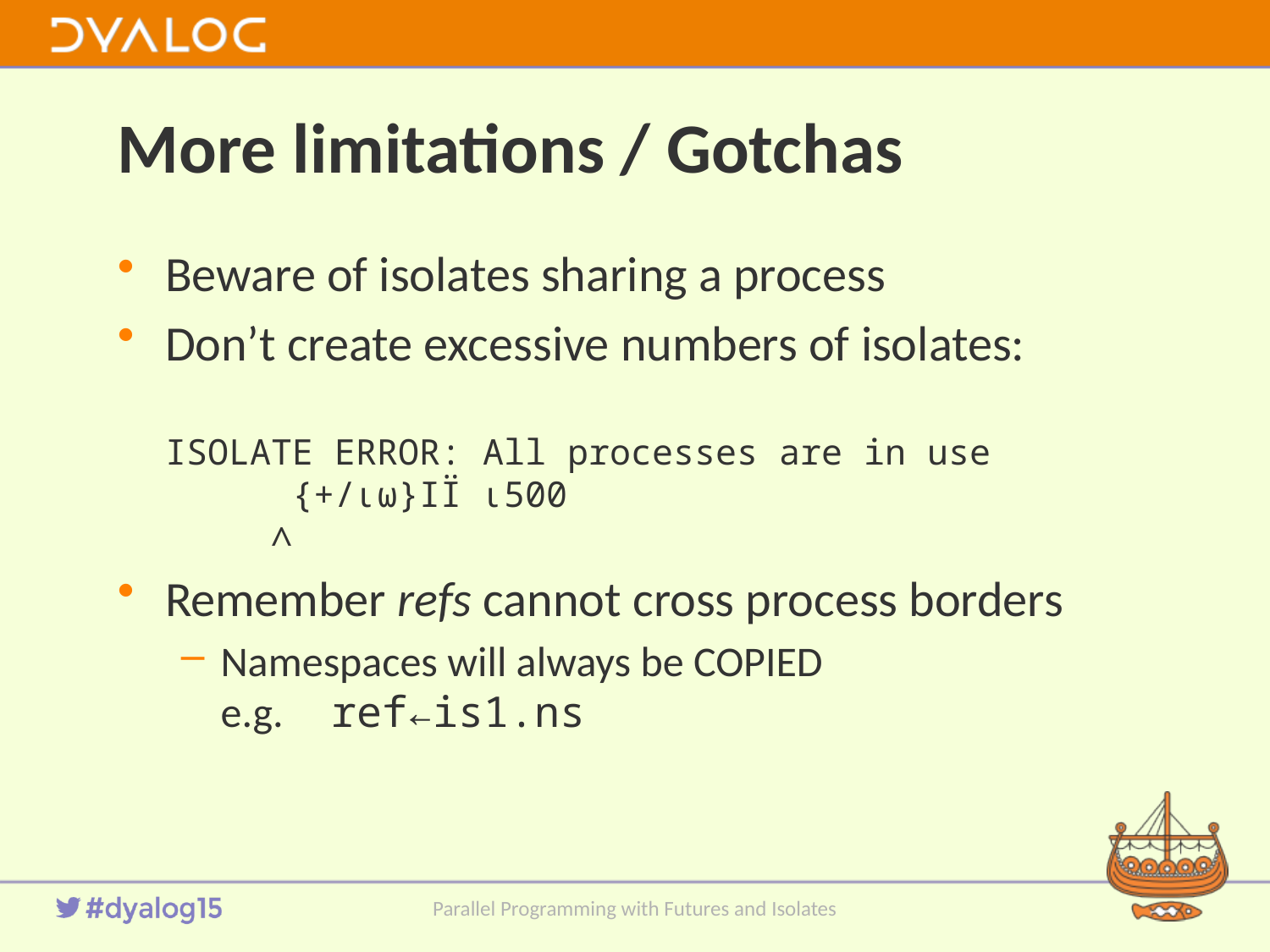

# More limitations / Gotchas
Beware of isolates sharing a process
Don’t create excessive numbers of isolates:
ISOLATE ERROR: All processes are in use
      {+/⍳⍵}IÏ ⍳500
     ∧
Remember refs cannot cross process borders
Namespaces will always be COPIED
e.g.     ref←is1.ns

Parallel Programming with Futures and Isolates